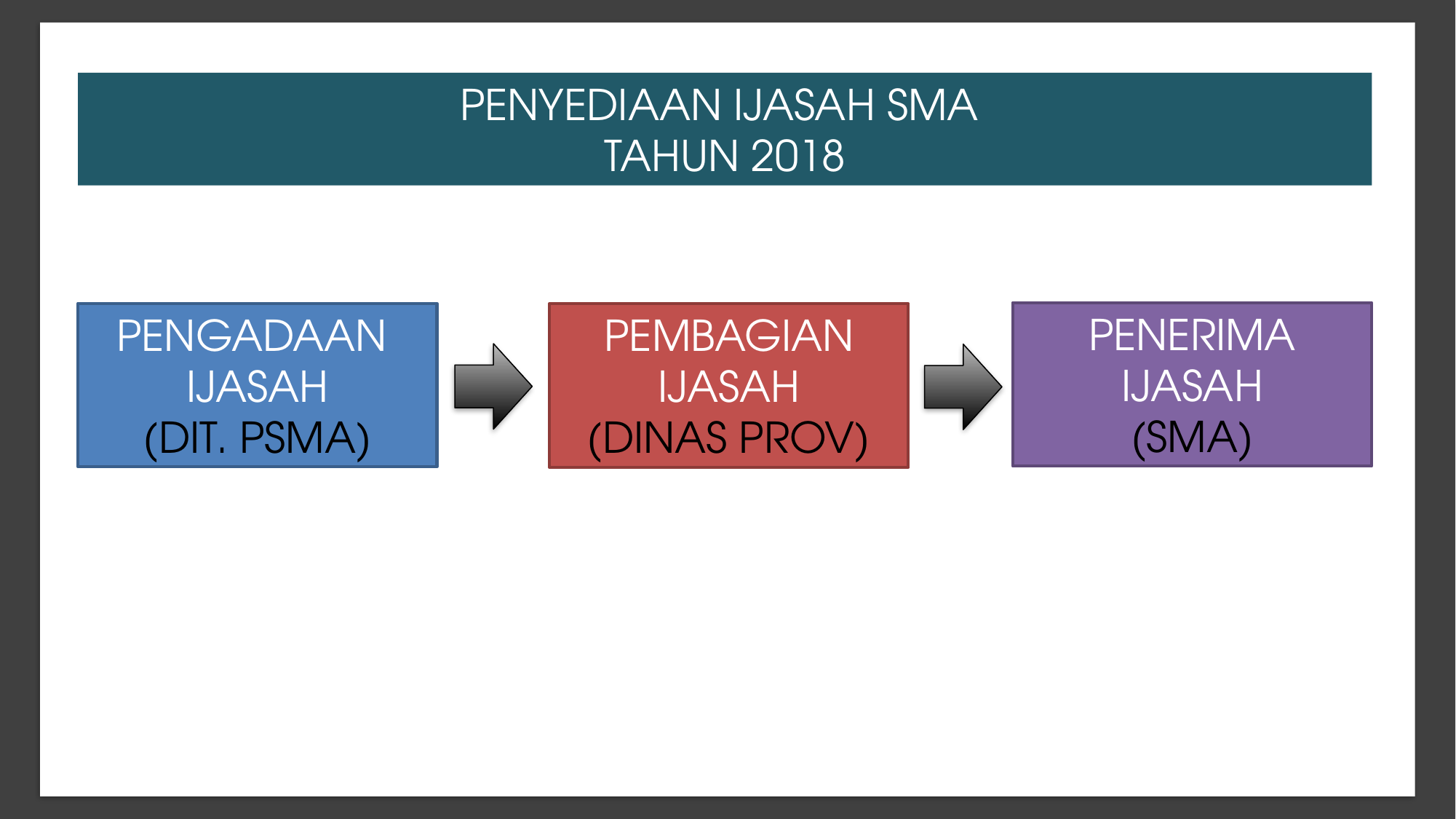

PENYEDIAAN IJASAH SMA
TAHUN 2018
PENERIMA
IJASAH
(SMA)
PENGADAAN
IJASAH
(DIT. PSMA)
PEMBAGIAN
IJASAH
(DINAS PROV)